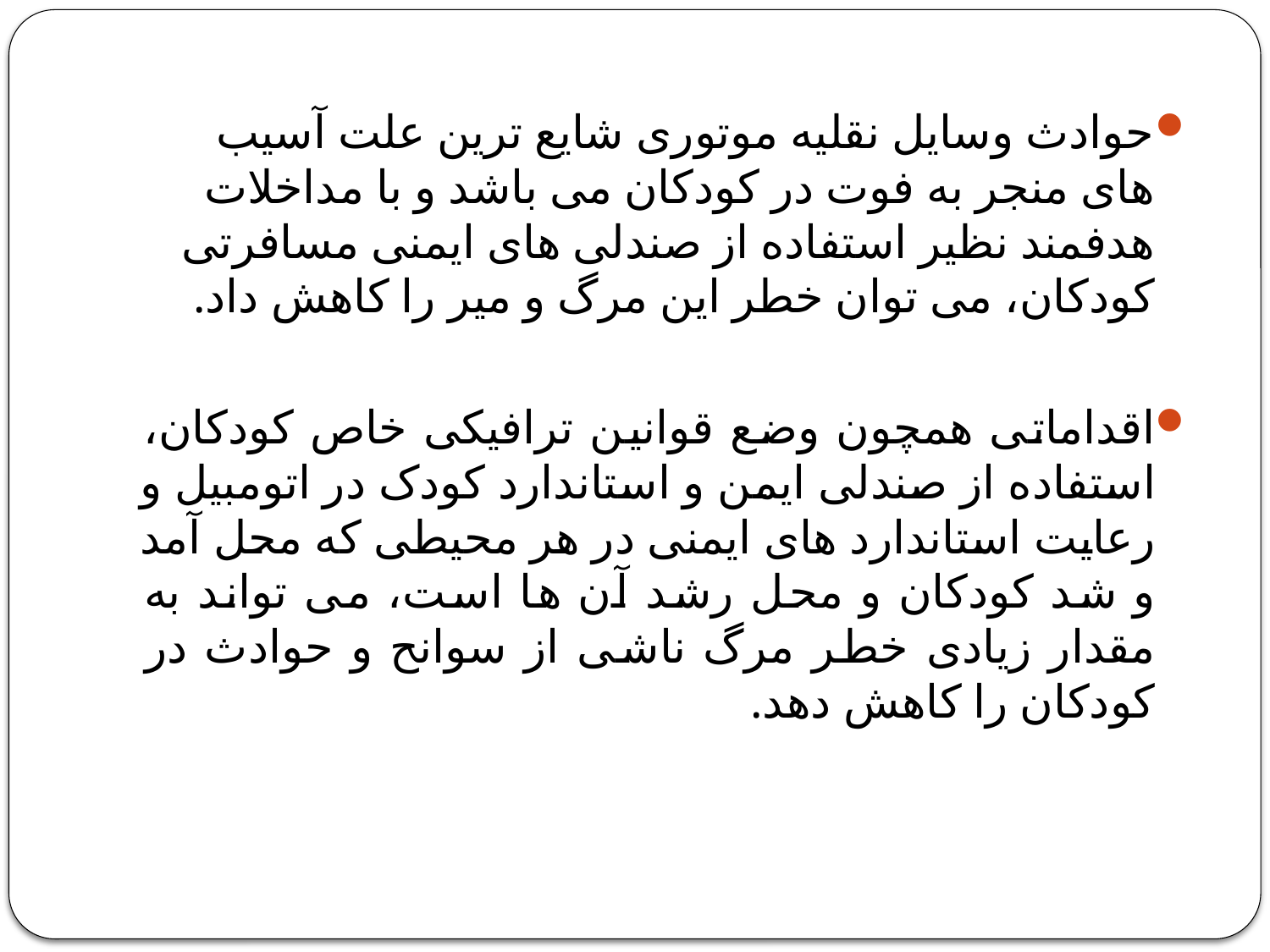

حوادث وسایل نقلیه موتوری شایع ترین علت آسیب های منجر به فوت در کودکان می باشد و با مداخلات هدفمند نظیر استفاده از صندلی های ایمنی مسافرتی کودکان، می توان خطر این مرگ و میر را کاهش داد.

اقداماتی همچون وضع قوانین ترافیکی خاص کودکان، استفاده از صندلی ایمن و استاندارد کودک در اتومبیل و رعایت استاندارد های ایمنی در هر محیطی که محل آمد و شد کودکان و محل رشد آن ها است، می تواند به مقدار زیادی خطر مرگ ناشی از سوانح و حوادث در کودکان را کاهش دهد.